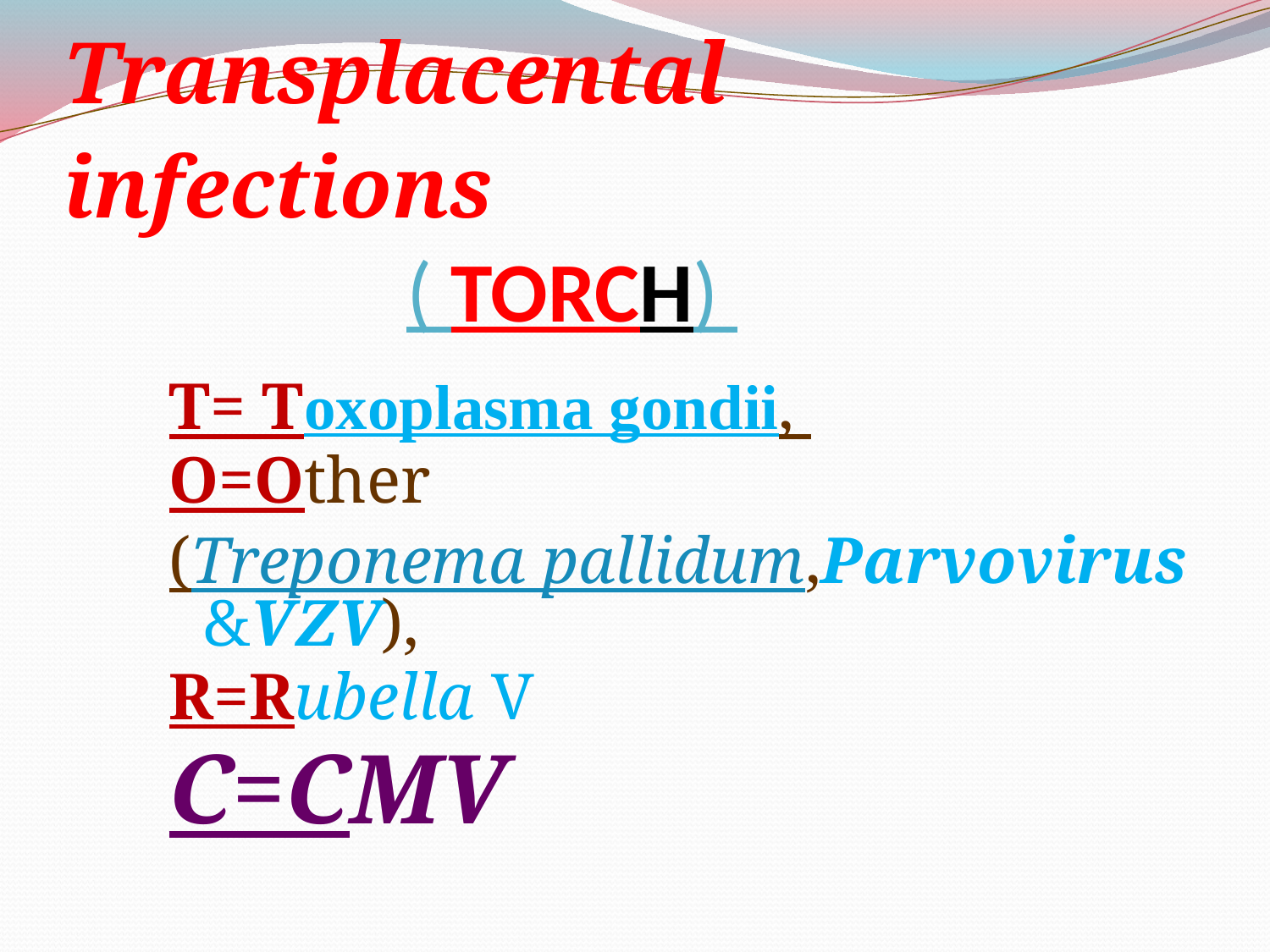

# Transplacental  infections ( TORCH)
T= Toxoplasma gondii,
O=Other
(Treponema pallidum,Parvovirus &VZV),
R=Rubella V
C=CMV